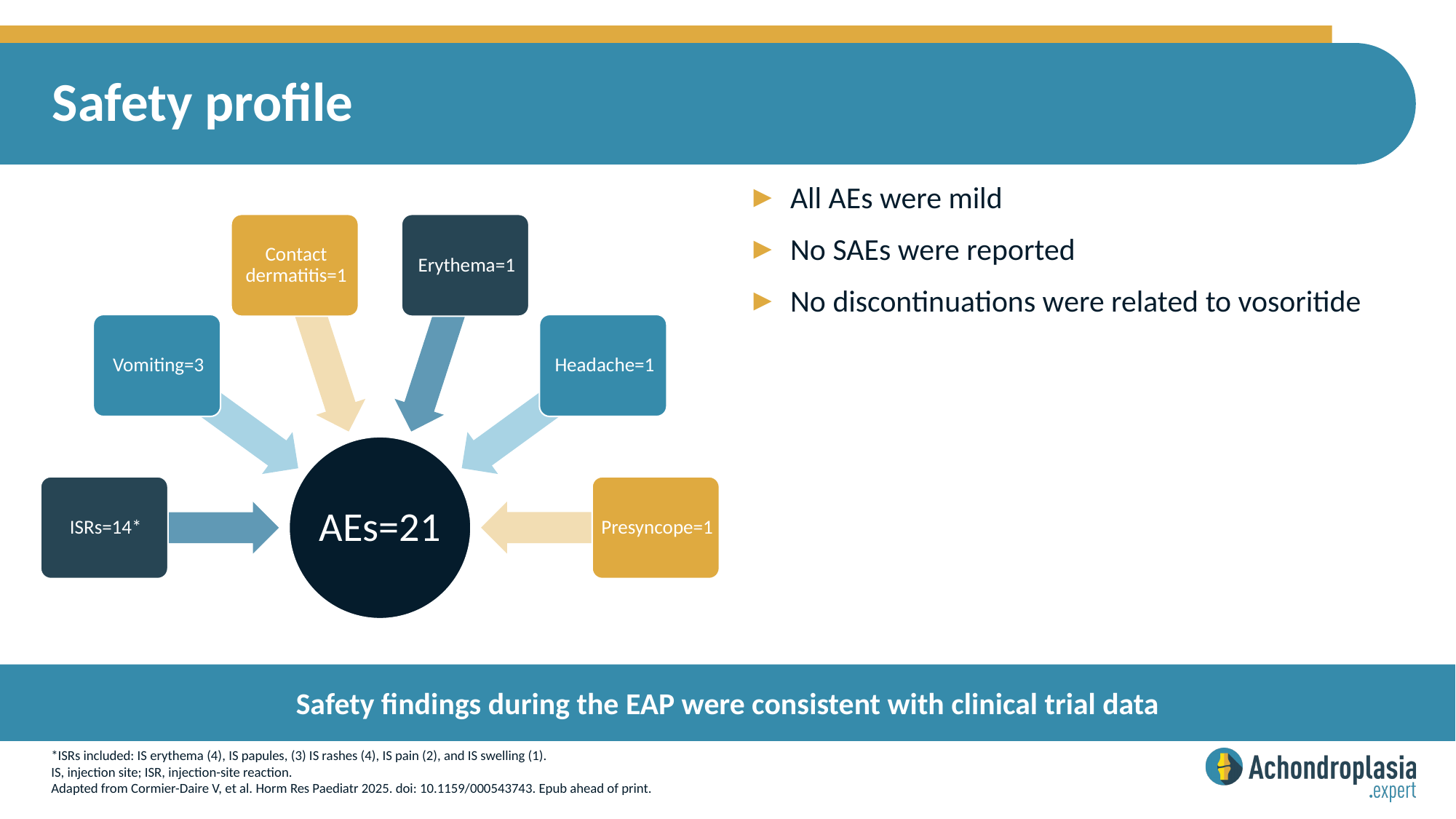

# Safety profile
AEs=21
ISRs=14*
Vomiting=3
Contact dermatitis=1
Erythema=1
Headache=1
Presyncope=1
All AEs were mild
No SAEs were reported
No discontinuations were related to vosoritide
Safety findings during the EAP were consistent with clinical trial data
*ISRs included: IS erythema (4), IS papules, (3) IS rashes (4), IS pain (2), and IS swelling (1).
IS, injection site; ISR, injection-site reaction.
Adapted from Cormier-Daire V, et al. Horm Res Paediatr 2025. doi: 10.1159/000543743. Epub ahead of print.